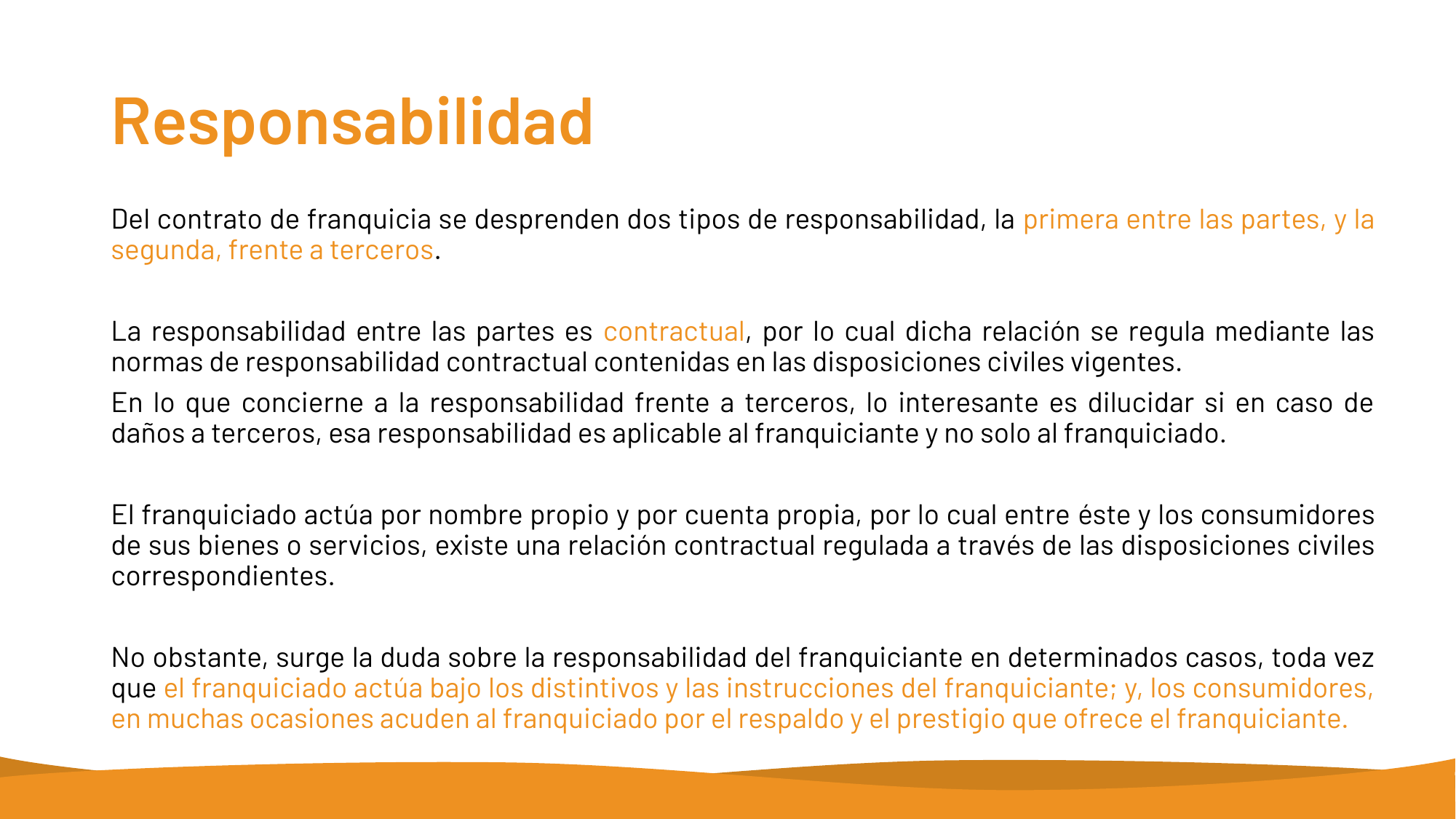

# Responsabilidad
Del contrato de franquicia se desprenden dos tipos de responsabilidad, la primera entre las partes, y la segunda, frente a terceros.

La responsabilidad entre las partes es contractual, por lo cual dicha relación se regula mediante las normas de responsabilidad contractual contenidas en las disposiciones civiles vigentes.
En lo que concierne a la responsabilidad frente a terceros, lo interesante es dilucidar si en caso de daños a terceros, esa responsabilidad es aplicable al franquiciante y no solo al franquiciado.

El franquiciado actúa por nombre propio y por cuenta propia, por lo cual entre éste y los consumidores de sus bienes o servicios, existe una relación contractual regulada a través de las disposiciones civiles correspondientes.

No obstante, surge la duda sobre la responsabilidad del franquiciante en determinados casos, toda vez que el franquiciado actúa bajo los distintivos y las instrucciones del franquiciante; y, los consumidores, en muchas ocasiones acuden al franquiciado por el respaldo y el prestigio que ofrece el franquiciante.